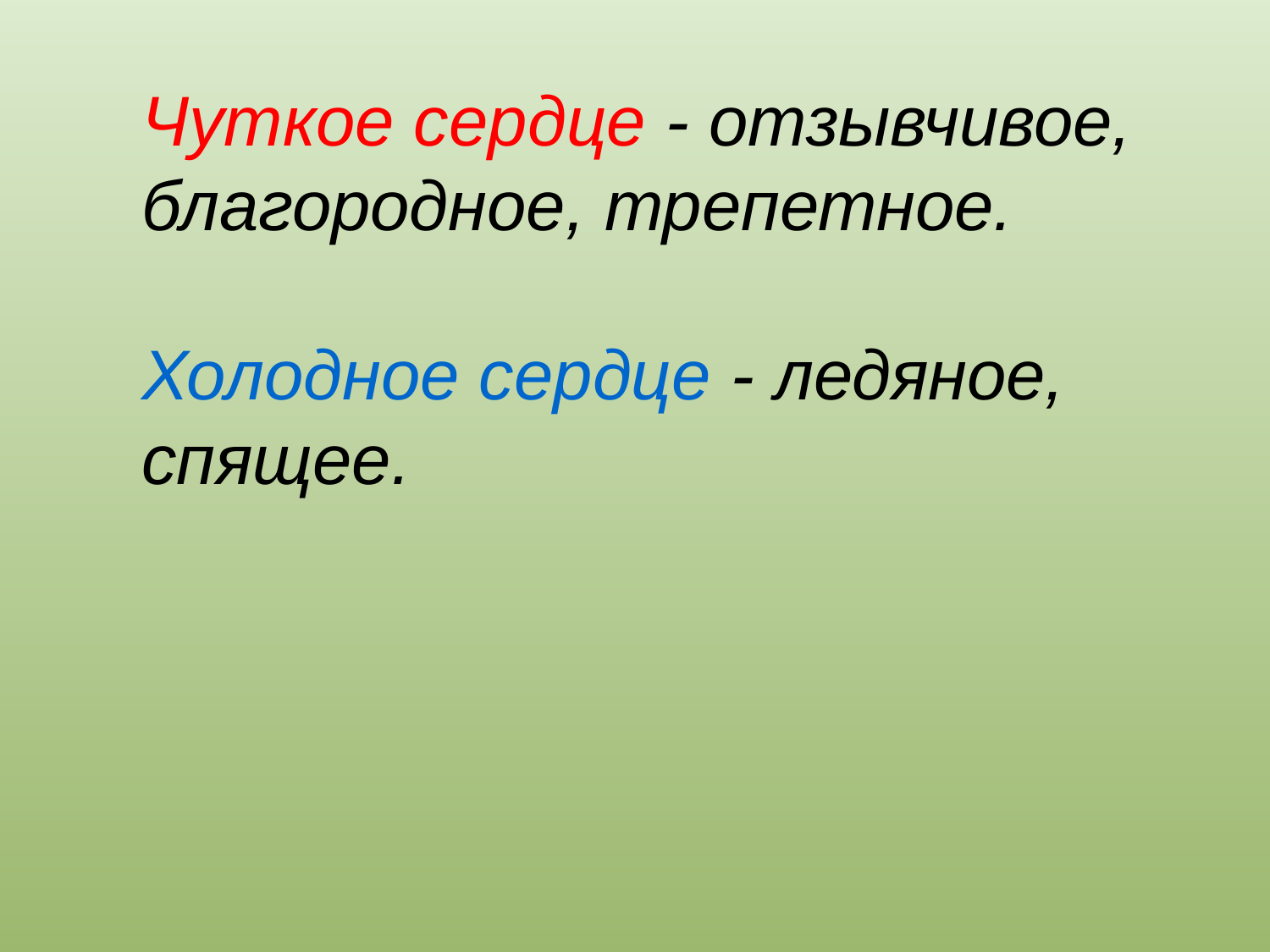

Чуткое сердце - отзывчивое, благородное, трепетное.

Холодное сердце - ледяное, спящее.